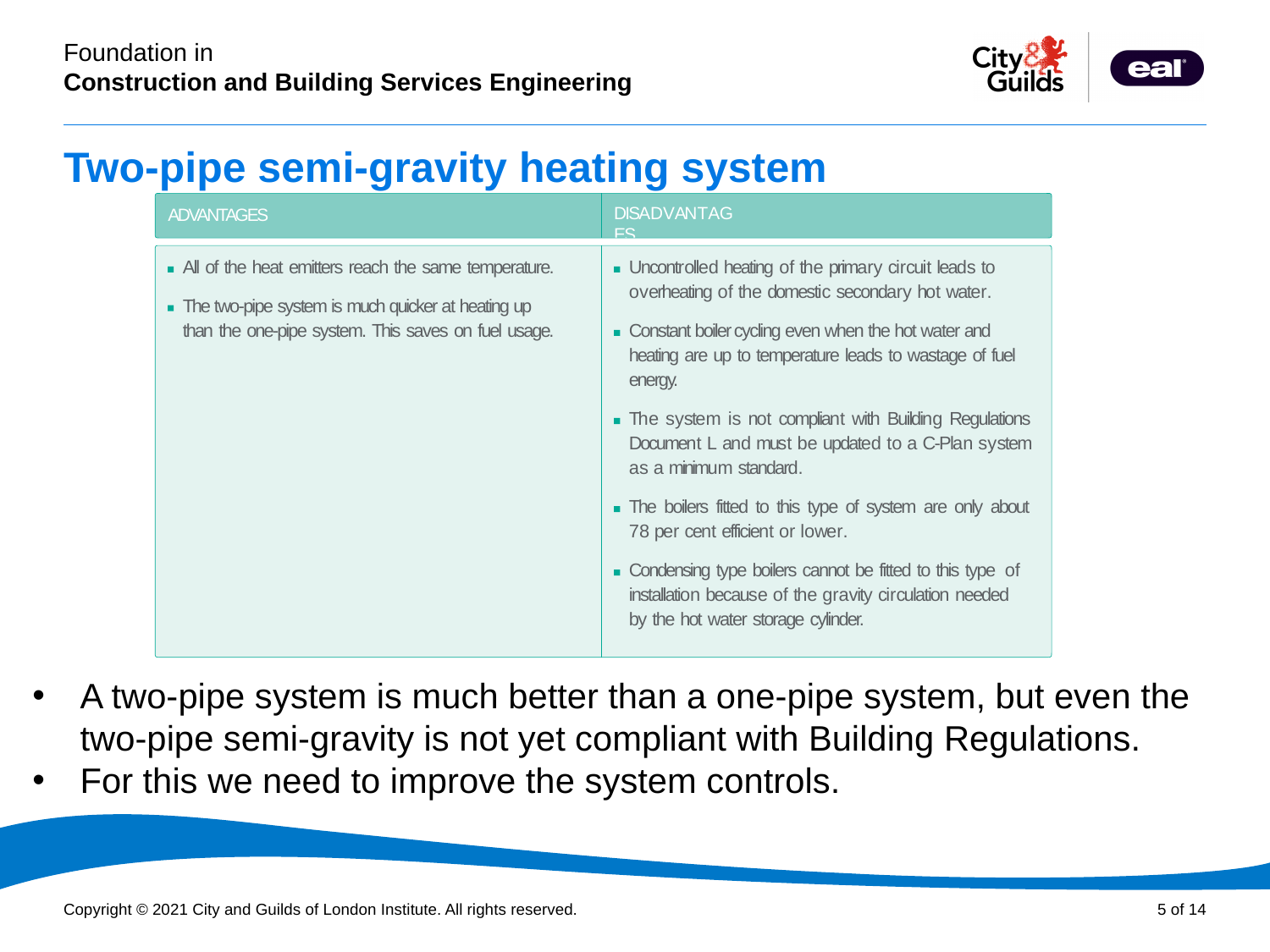

# Two-pipe semi-gravity heating system

DISADVANTAGES
ADVANTAGES

Uncontrolled heating of the primary circuit leads to  overheating of the domestic secondary hot water.
Constant boiler cycling even when the hot water and  heating are up to temperature leads to wastage of fuel  energy.
The system is not compliant with Building Regulations  Document L and must be updated to a C-Plan system  as a minimum standard.
The boilers fitted to this type of system are only about  78 per cent efficient or lower.
Condensing type boilers cannot be fitted to this type  of installation because of the gravity circulation  needed by the hot water storage cylinder.
All of the heat emitters reach the same temperature.
The two-pipe system is much quicker at heating up  than the one-pipe system. This saves on fuel usage.

A two-pipe system is much better than a one-pipe system, but even the two-pipe semi-gravity is not yet compliant with Building Regulations.
For this we need to improve the system controls.